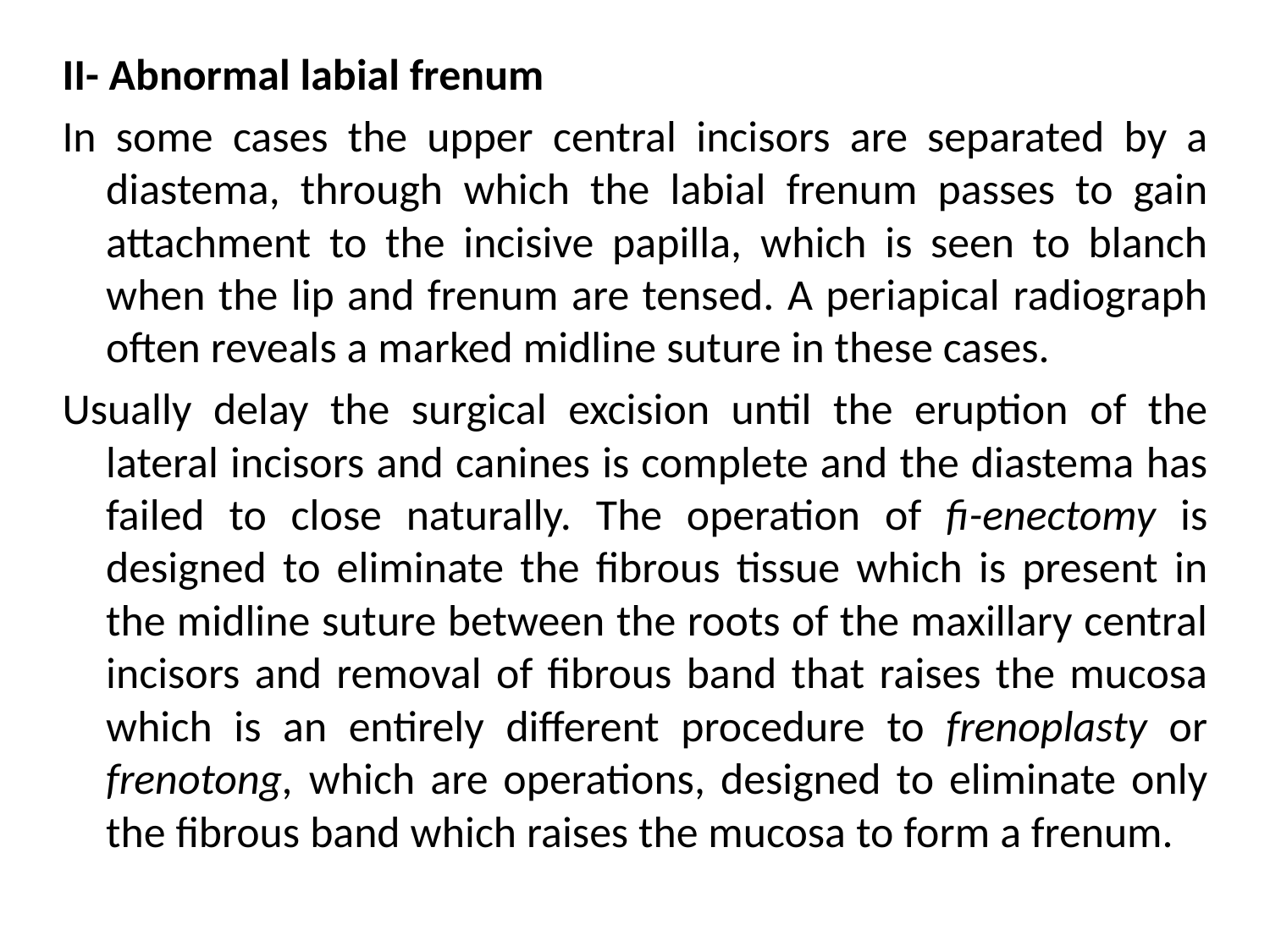

II- Abnormal labial frenum
In some cases the upper central incisors are separated by a diastema, through which the labial frenum passes to gain attachment to the incisive papilla, which is seen to blanch when the lip and frenum are tensed. A periapical radiograph often reveals a marked midline suture in these cases.
Usually delay the surgical excision until the eruption of the lateral incisors and canines is complete and the diastema has failed to close naturally. The operation of fi-enectomy is designed to eliminate the fibrous tissue which is present in the midline suture between the roots of the maxillary central incisors and removal of fibrous band that raises the mucosa which is an entirely different procedure to frenoplasty or frenotong, which are operations, designed to eliminate only the fibrous band which raises the mucosa to form a frenum.